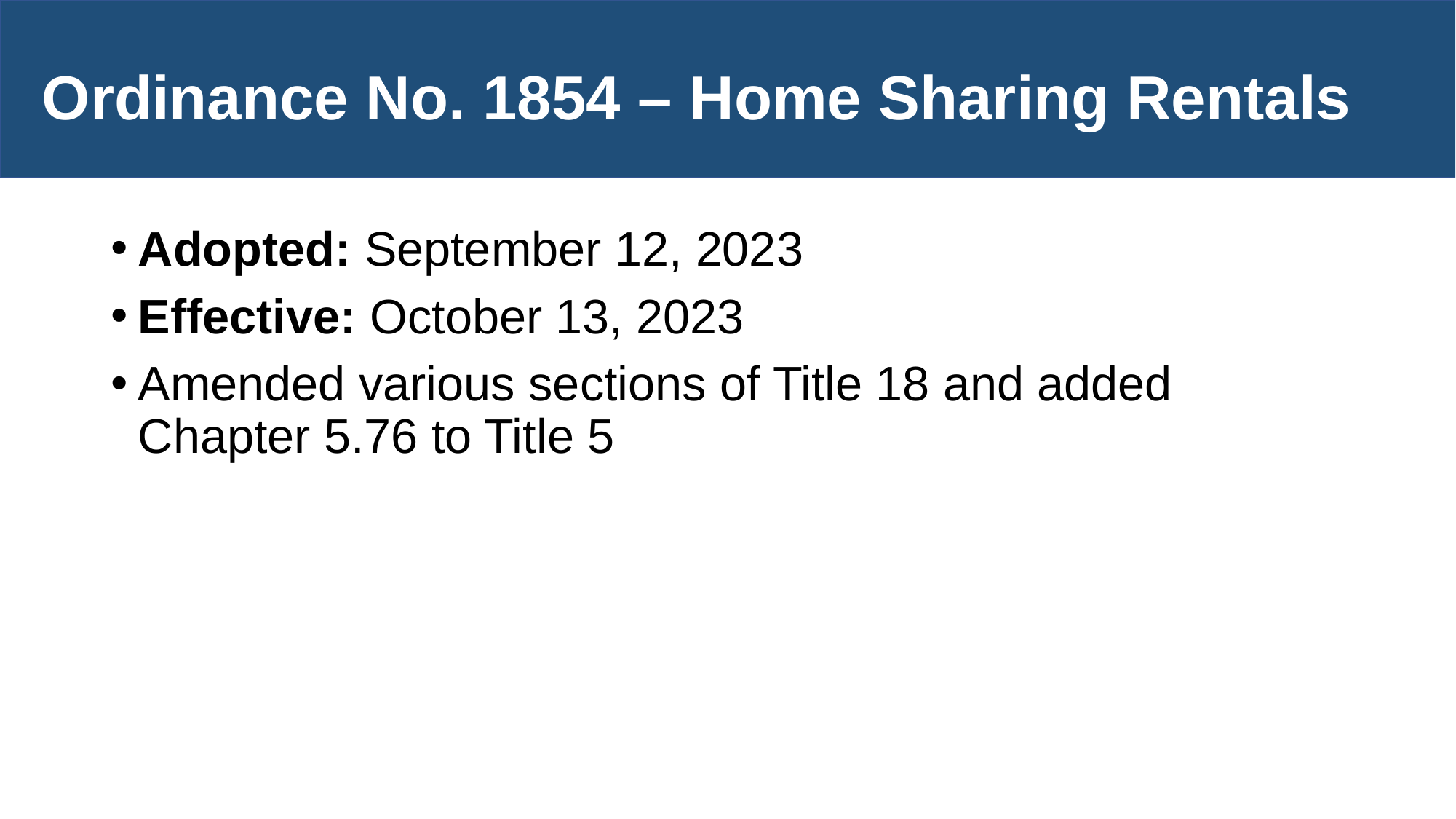

# Ordinance No. 1854 – Home Sharing Rentals
Adopted: September 12, 2023
Effective: October 13, 2023
Amended various sections of Title 18 and added Chapter 5.76 to Title 5